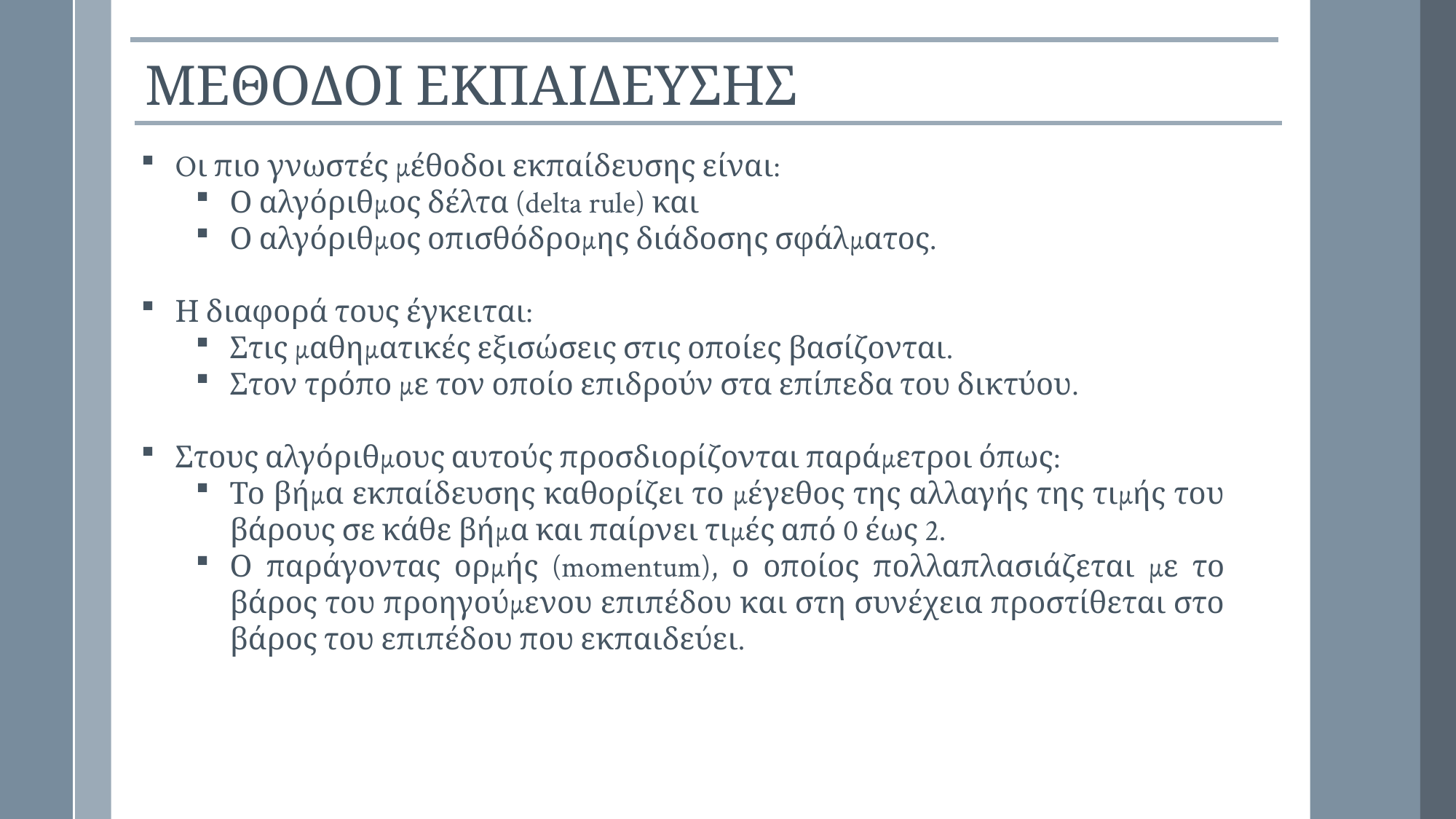

ΜΕΘΟΔΟΙ ΕΚΠΑΙΔΕΥΣΗΣ
Oι πιο γνωστές μέθοδοι εκπαίδευσης είναι:
Ο αλγόριθμος δέλτα (delta rule) και
Ο αλγόριθμος οπισθόδρομης διάδοσης σφάλματος.

Η διαφορά τους έγκειται:
Στις μαθηματικές εξισώσεις στις οποίες βασίζονται.
Στον τρόπο με τον οποίο επιδρούν στα επίπεδα του δικτύου.

Στους αλγόριθμους αυτούς προσδιορίζονται παράμετροι όπως:
Το βήμα εκπαίδευσης καθορίζει το μέγεθος της αλλαγής της τιμής του βάρους σε κάθε βήμα και παίρνει τιμές από 0 έως 2.
Ο παράγοντας ορμής (momentum), ο οποίος πολλαπλασιάζεται με το βάρος του προηγούμενου επιπέδου και στη συνέχεια προστίθεται στο βάρος του επιπέδου που εκπαιδεύει.